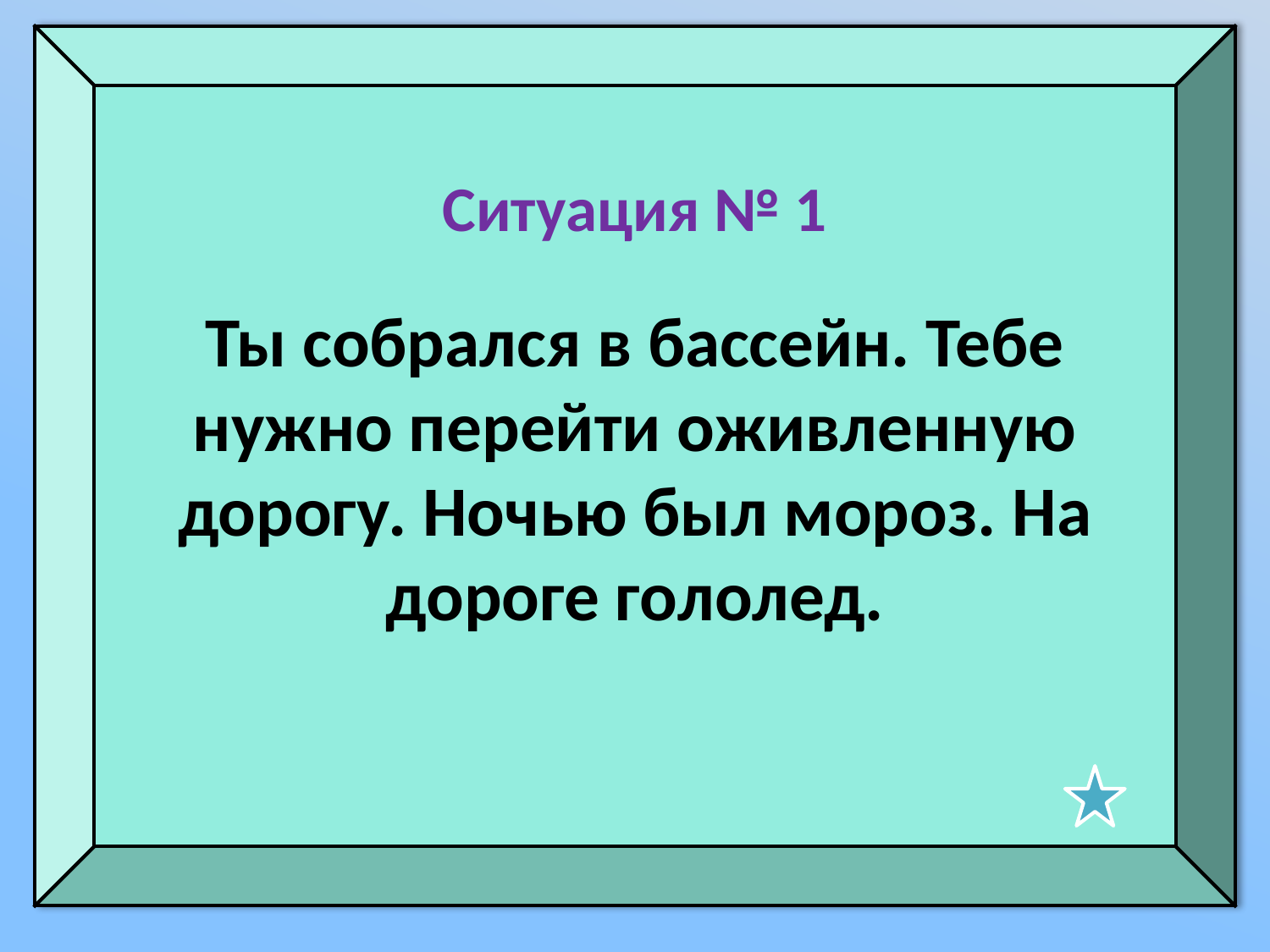

Ситуация № 1

Ты собрался в бассейн. Тебе нужно перейти оживленную дорогу. Ночью был мороз. На дороге гололед.